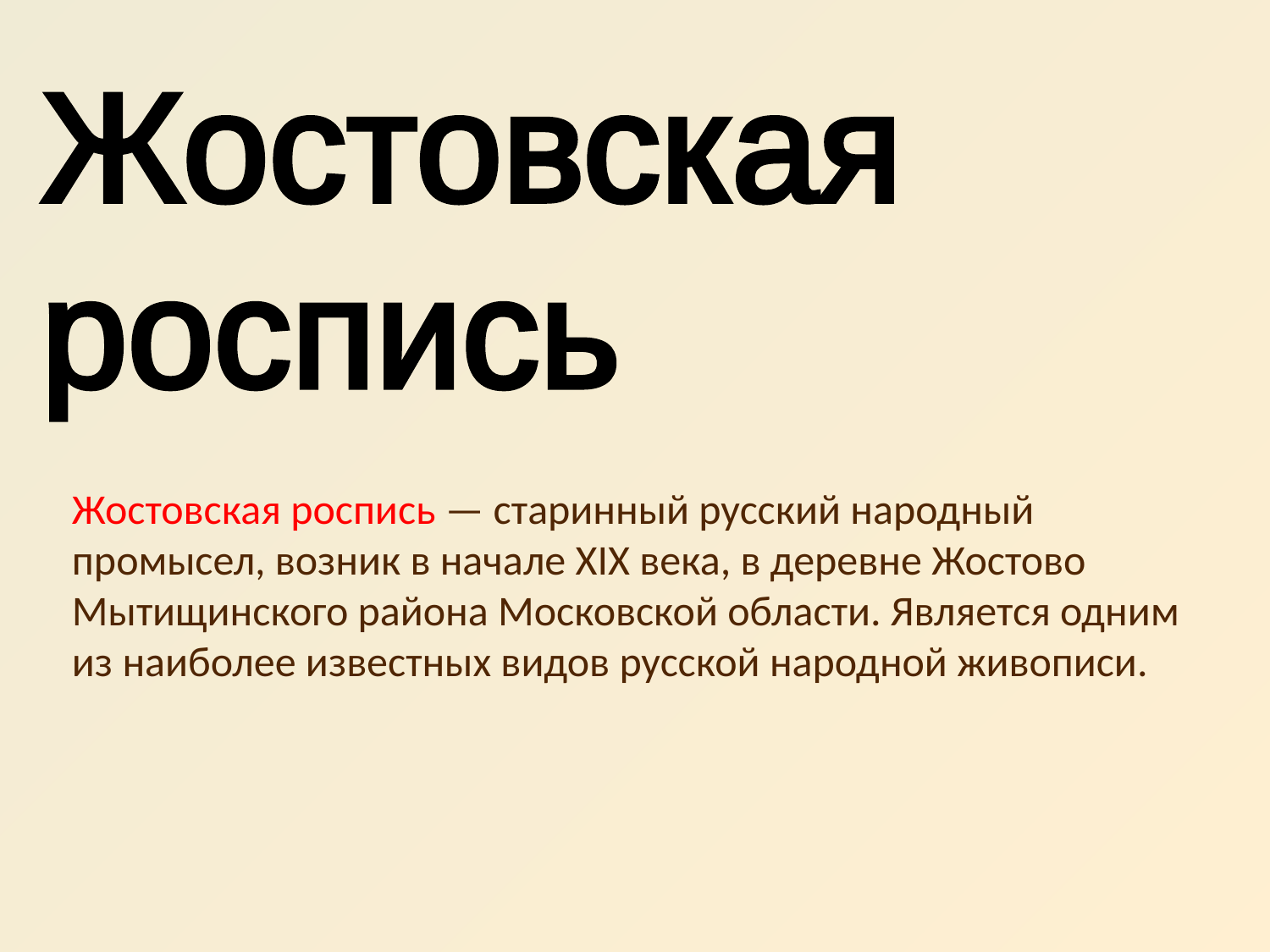

Жостовская
роспись
Жостовская роспись — старинный русский народный промысел, возник в начале XIX века, в деревне Жостово Мытищинского района Московской области. Является одним из наиболее известных видов русской народной живописи.